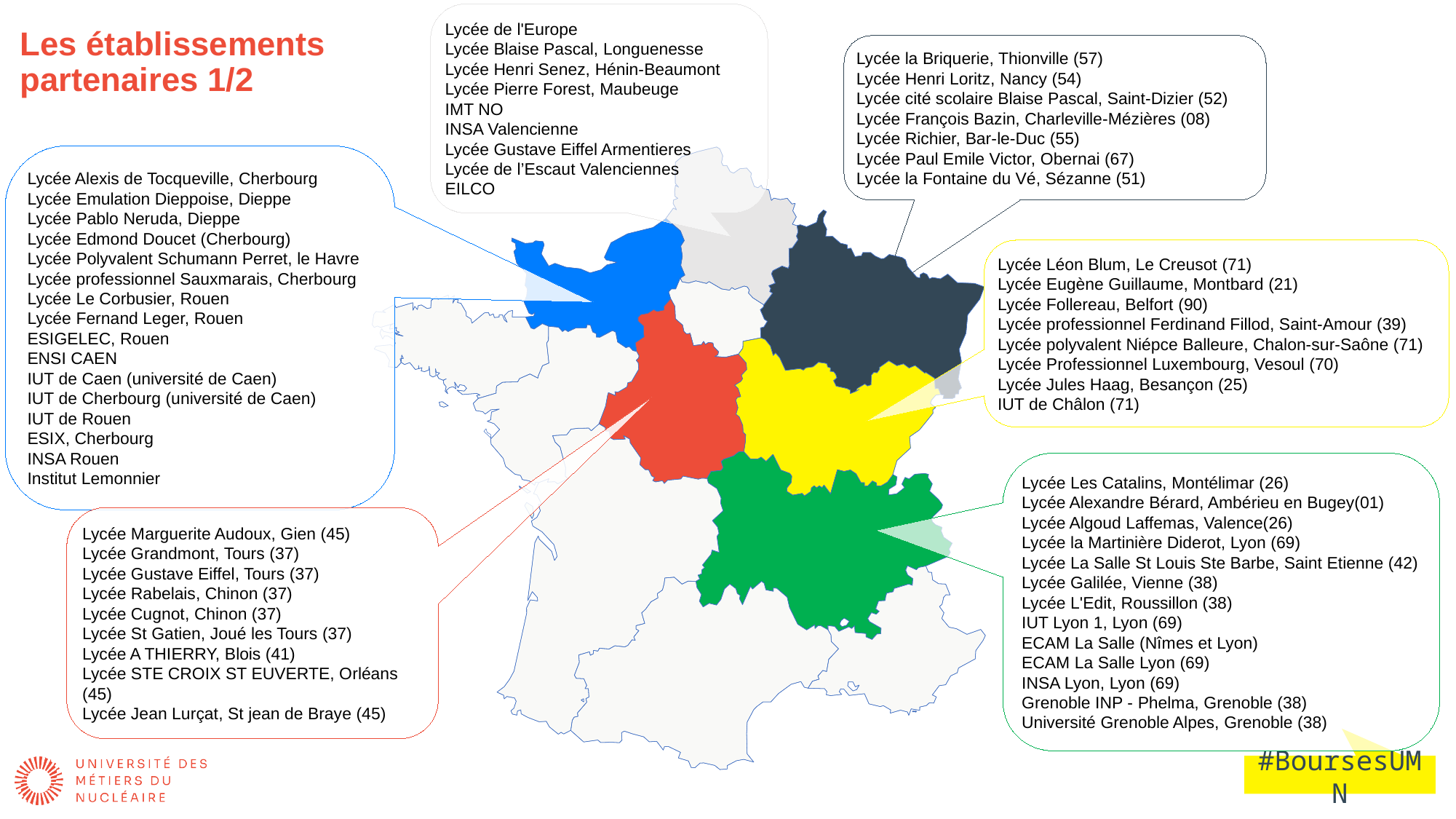

Lycée de l'Europe
Lycée Blaise Pascal, Longuenesse
Lycée Henri Senez, Hénin-Beaumont
Lycée Pierre Forest, Maubeuge
IMT NO
INSA Valencienne
Lycée Gustave Eiffel Armentieres
Lycée de l’Escaut Valenciennes
EILCO
Les établissements partenaires 1/2
Lycée la Briquerie, Thionville (57)
Lycée Henri Loritz, Nancy (54)
Lycée cité scolaire Blaise Pascal, Saint-Dizier (52)
Lycée François Bazin, Charleville-Mézières (08)
Lycée Richier, Bar-le-Duc (55)
Lycée Paul Emile Victor, Obernai (67)
Lycée la Fontaine du Vé, Sézanne (51)
Lycée Alexis de Tocqueville, Cherbourg
Lycée Emulation Dieppoise, Dieppe
Lycée Pablo Neruda, Dieppe
Lycée Edmond Doucet (Cherbourg)
Lycée Polyvalent Schumann Perret, le Havre
Lycée professionnel Sauxmarais, Cherbourg
Lycée Le Corbusier, Rouen
Lycée Fernand Leger, Rouen
ESIGELEC, Rouen
ENSI CAEN
IUT de Caen (université de Caen)
IUT de Cherbourg (université de Caen)
IUT de Rouen
ESIX, Cherbourg
INSA Rouen
Institut Lemonnier

Lycée Léon Blum, Le Creusot (71)
Lycée Eugène Guillaume, Montbard (21)
Lycée Follereau, Belfort (90)
Lycée professionnel Ferdinand Fillod, Saint-Amour (39)
Lycée polyvalent Niépce Balleure, Chalon-sur-Saône (71)
Lycée Professionnel Luxembourg, Vesoul (70)
Lycée Jules Haag, Besançon (25)
IUT de Châlon (71)
Lycée Les Catalins, Montélimar (26)
Lycée Alexandre Bérard, Ambérieu en Bugey(01)
Lycée Algoud Laffemas, Valence(26)
Lycée la Martinière Diderot, Lyon (69)
Lycée La Salle St Louis Ste Barbe, Saint Etienne (42)
Lycée Galilée, Vienne (38)
Lycée L'Edit, Roussillon (38)
IUT Lyon 1, Lyon (69)
ECAM La Salle (Nîmes et Lyon)
ECAM La Salle Lyon (69)
INSA Lyon, Lyon (69)
Grenoble INP - Phelma, Grenoble (38)
Université Grenoble Alpes, Grenoble (38)
Lycée Marguerite Audoux, Gien (45)
Lycée Grandmont, Tours (37)
Lycée Gustave Eiffel, Tours (37)
Lycée Rabelais, Chinon (37)
Lycée Cugnot, Chinon (37)
Lycée St Gatien, Joué les Tours (37)
Lycée A THIERRY, Blois (41)
Lycée STE CROIX ST EUVERTE, Orléans (45)
Lycée Jean Lurçat, St jean de Braye (45)